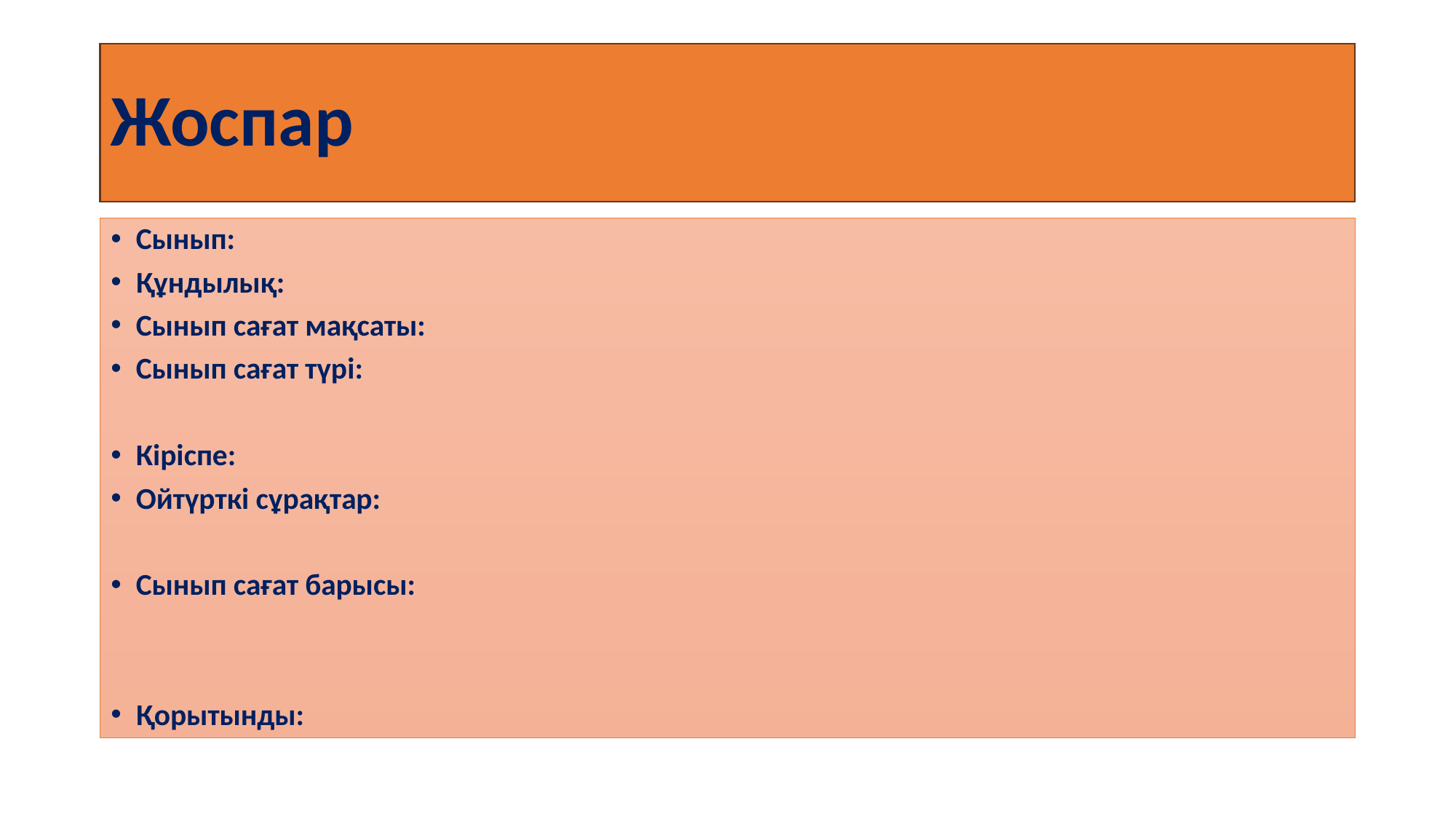

# Жоспар
Сынып:
Құндылық:
Сынып сағат мақсаты:
Сынып сағат түрі:

Кіріспе:
Ойтүрткі сұрақтар:

Сынып сағат барысы:

Қорытынды: